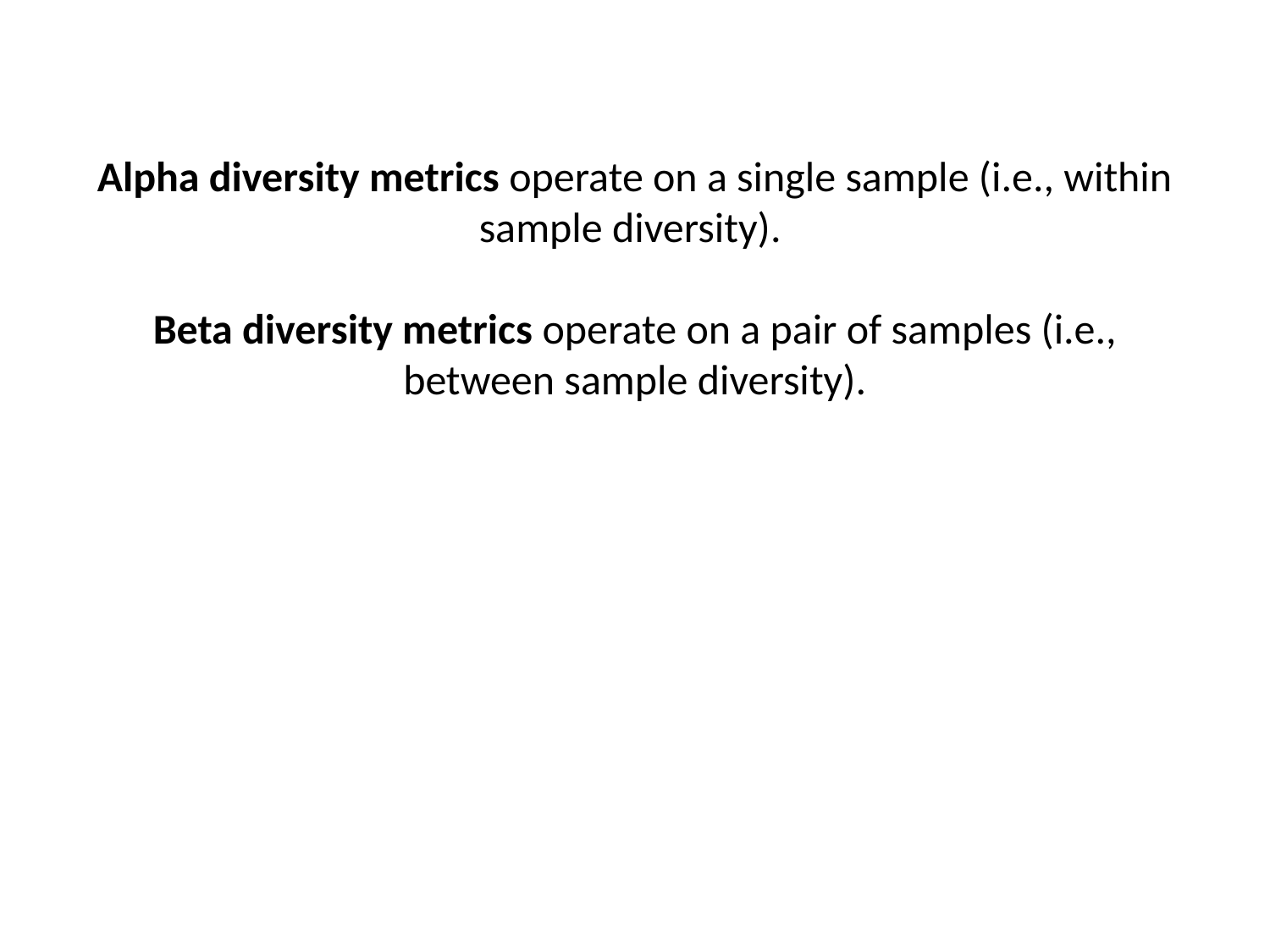

Alpha diversity metrics operate on a single sample (i.e., within sample diversity).

Beta diversity metrics operate on a pair of samples (i.e., between sample diversity).